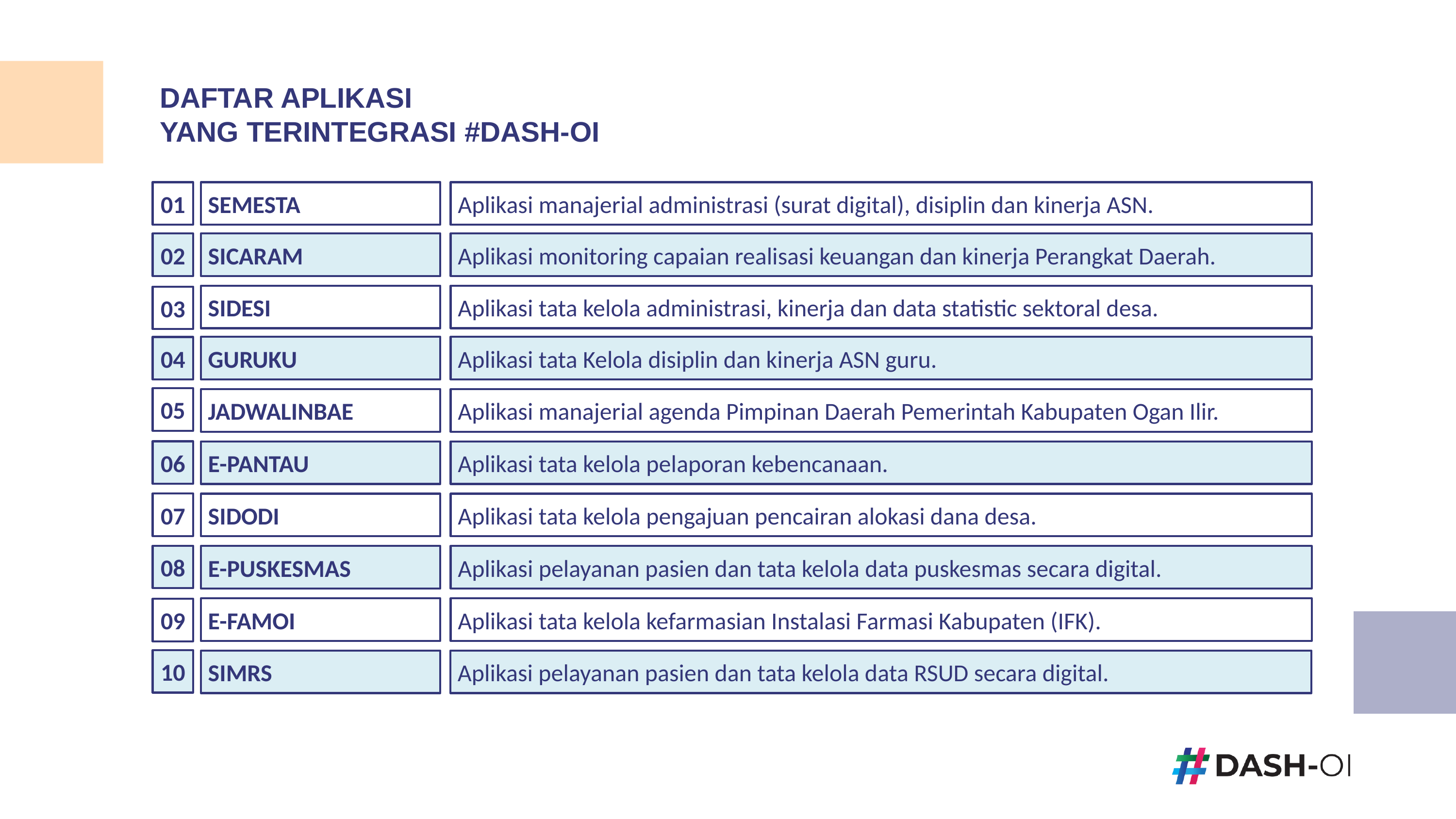

DAFTAR APLIKASI
YANG TERINTEGRASI #DASH-OI
01
SEMESTA
Aplikasi manajerial administrasi (surat digital), disiplin dan kinerja ASN.
SICARAM
Aplikasi monitoring capaian realisasi keuangan dan kinerja Perangkat Daerah.
02
SIDESI
Aplikasi tata kelola administrasi, kinerja dan data statistic sektoral desa.
03
GURUKU
Aplikasi tata Kelola disiplin dan kinerja ASN guru.
04
05
JADWALINBAE
Aplikasi manajerial agenda Pimpinan Daerah Pemerintah Kabupaten Ogan Ilir.
06
E-PANTAU
Aplikasi tata kelola pelaporan kebencanaan.
07
SIDODI
Aplikasi tata kelola pengajuan pencairan alokasi dana desa.
08
E-PUSKESMAS
Aplikasi pelayanan pasien dan tata kelola data puskesmas secara digital.
E-FAMOI
Aplikasi tata kelola kefarmasian Instalasi Farmasi Kabupaten (IFK).
09

10
SIMRS
Aplikasi pelayanan pasien dan tata kelola data RSUD secara digital.